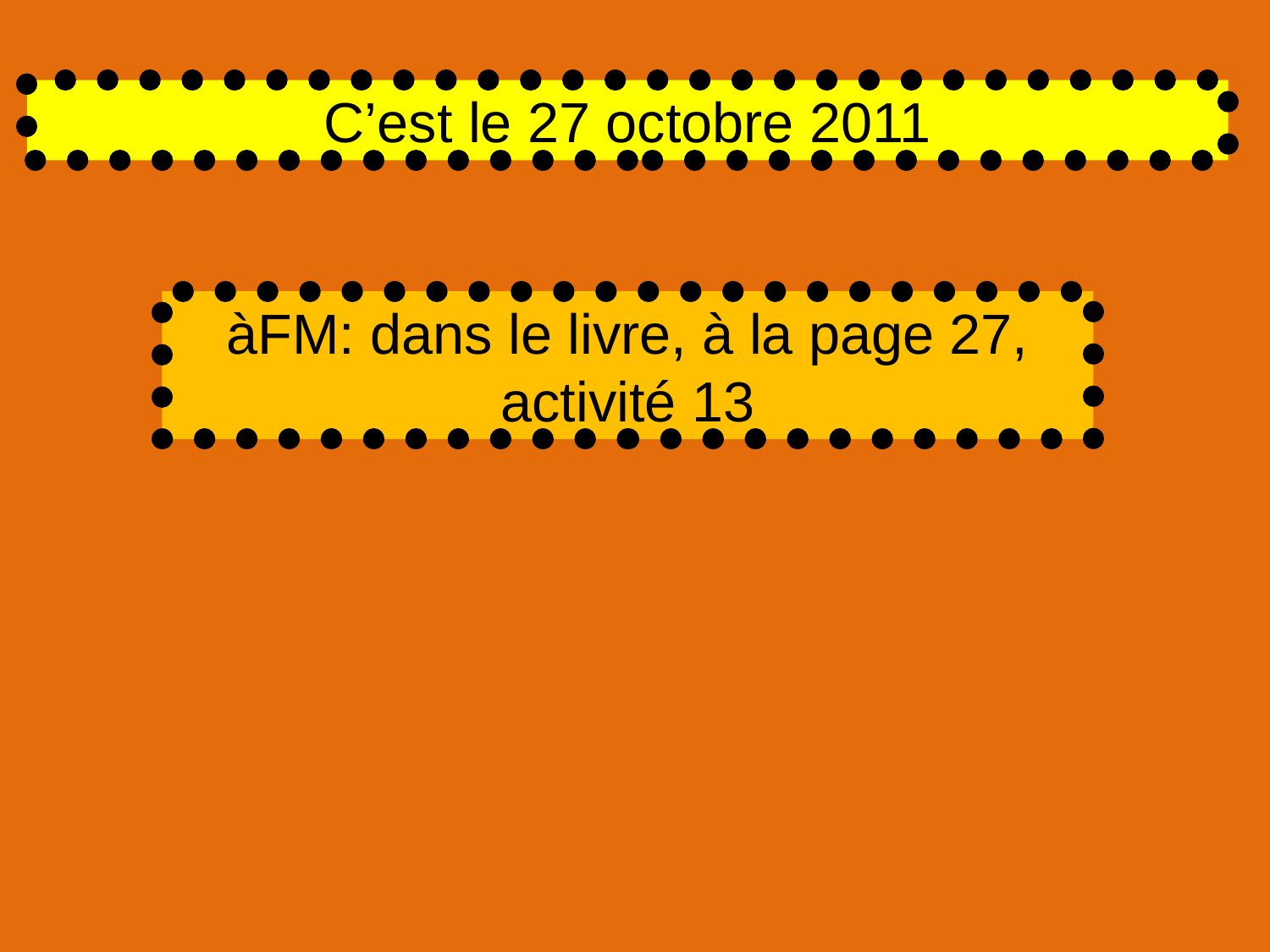

C’est le 27 octobre 2011
àFM: dans le livre, à la page 27, activité 13